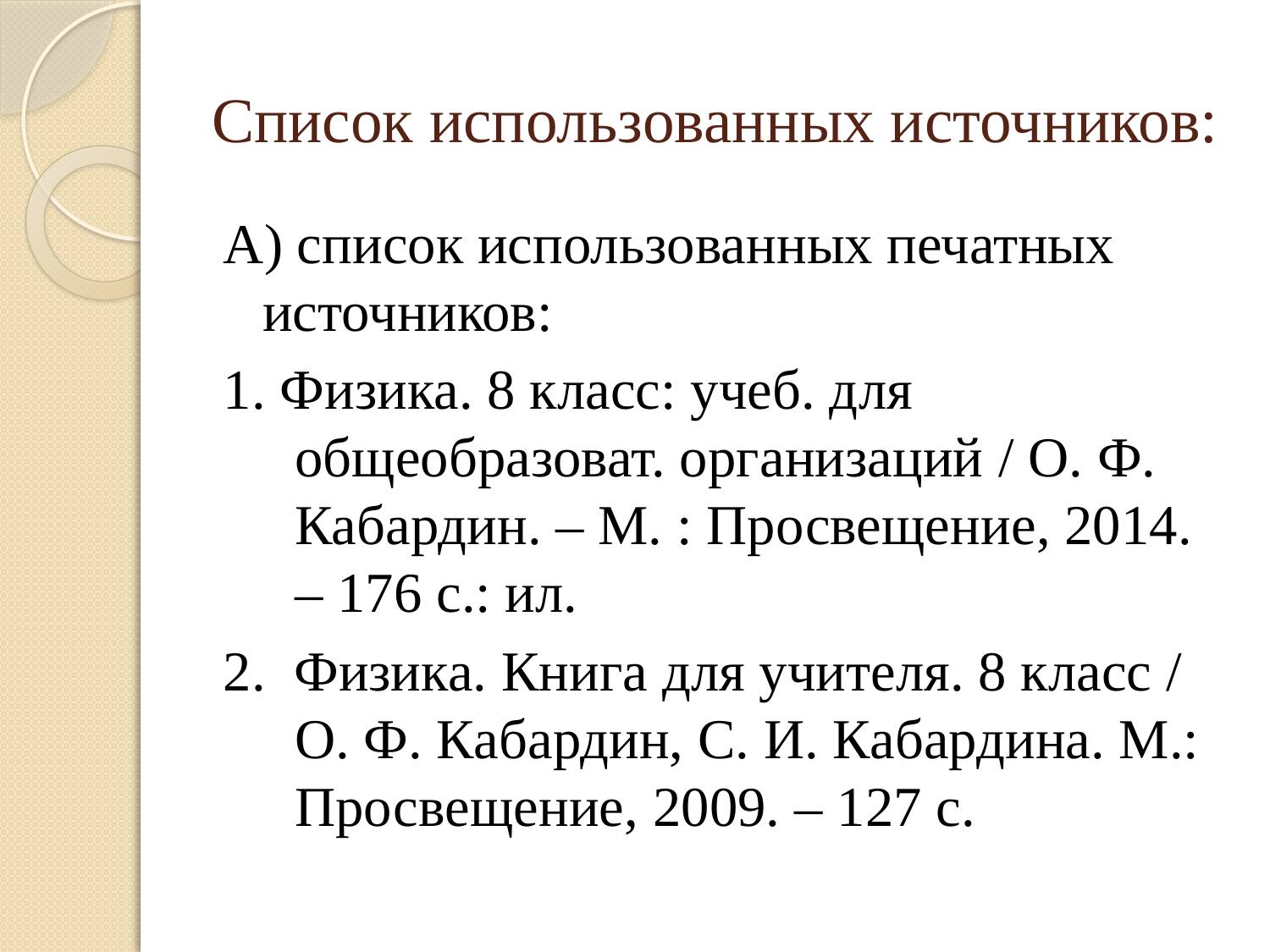

# Список использованных источников:
А) список использованных печатных источников:
1. Физика. 8 класс: учеб. для общеобразоват. организаций / О. Ф. Кабардин. – М. : Просвещение, 2014. – 176 с.: ил.
2.  Физика. Книга для учителя. 8 класс / О. Ф. Кабардин, С. И. Кабардина. М.: Просвещение, 2009. – 127 с.